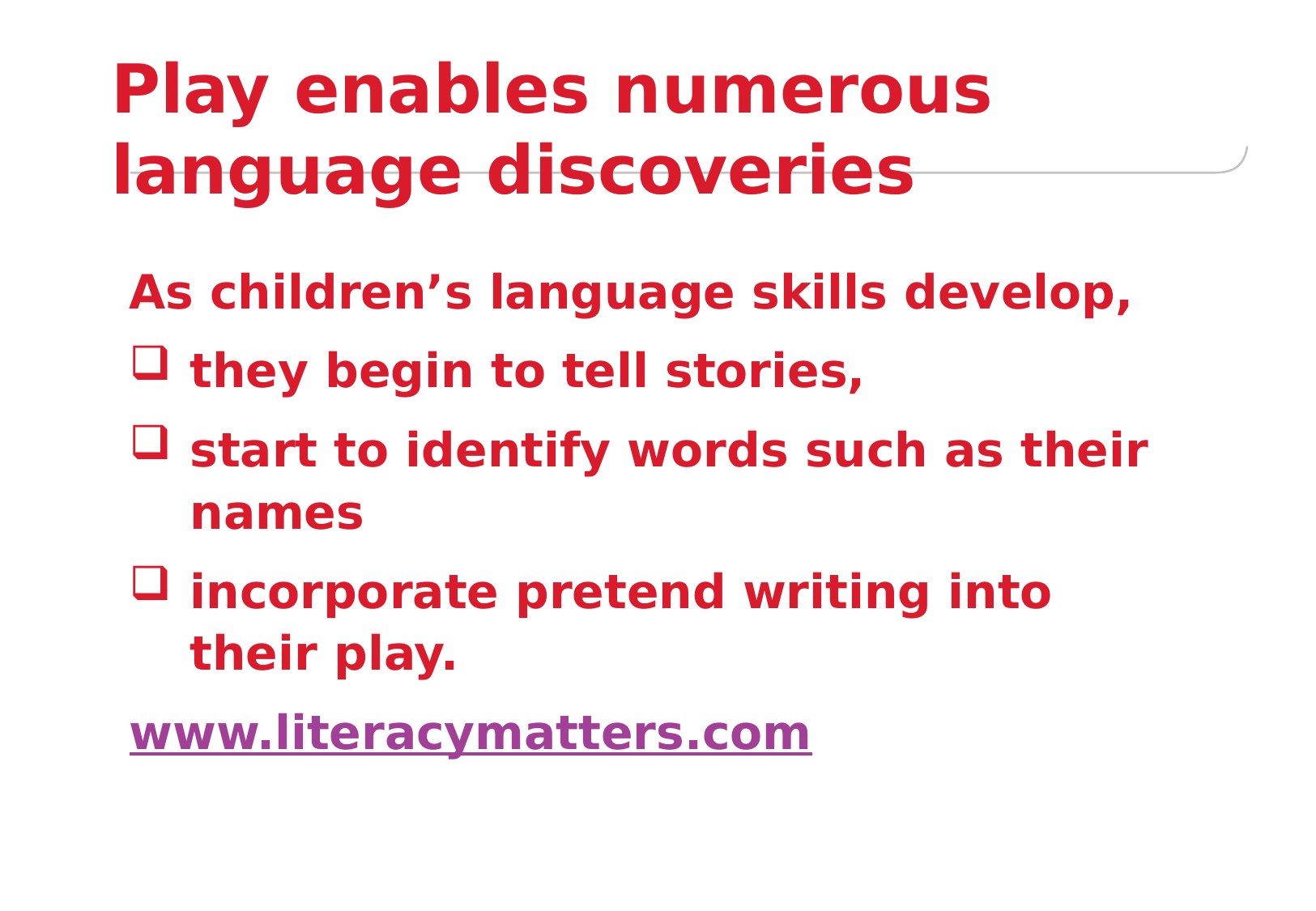

# Play enables numerous language discoveries

As children’s language skills develop,
they begin to tell stories,
start to identify words such as their names
incorporate pretend writing into their play.
www.literacymatters.com